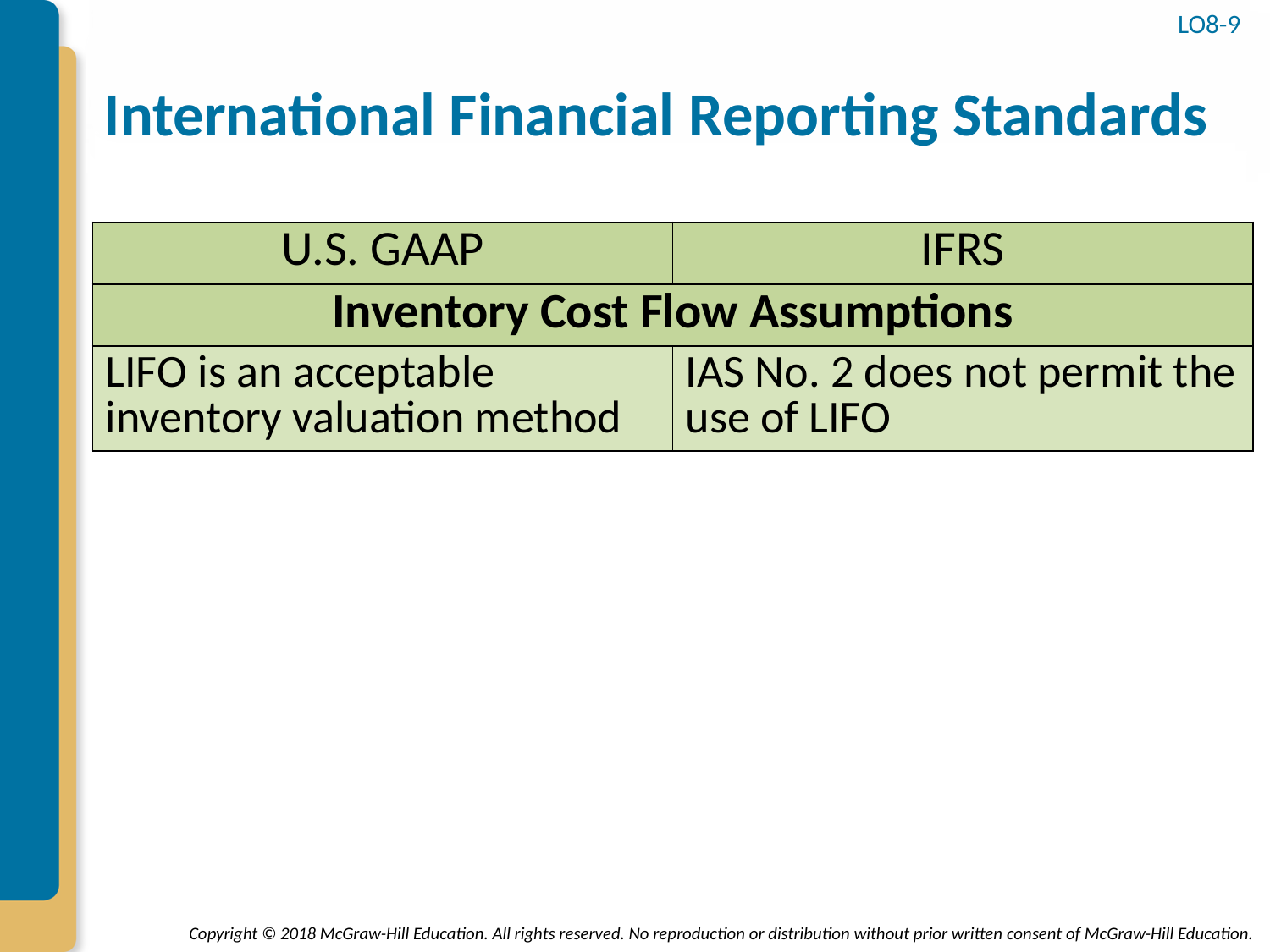

LO8-9
# International Financial Reporting Standards
| U.S. GAAP | IFRS |
| --- | --- |
| Inventory Cost Flow Assumptions |  |
| LIFO is an acceptable inventory valuation method | IAS No. 2 does not permit the use of LIFO |